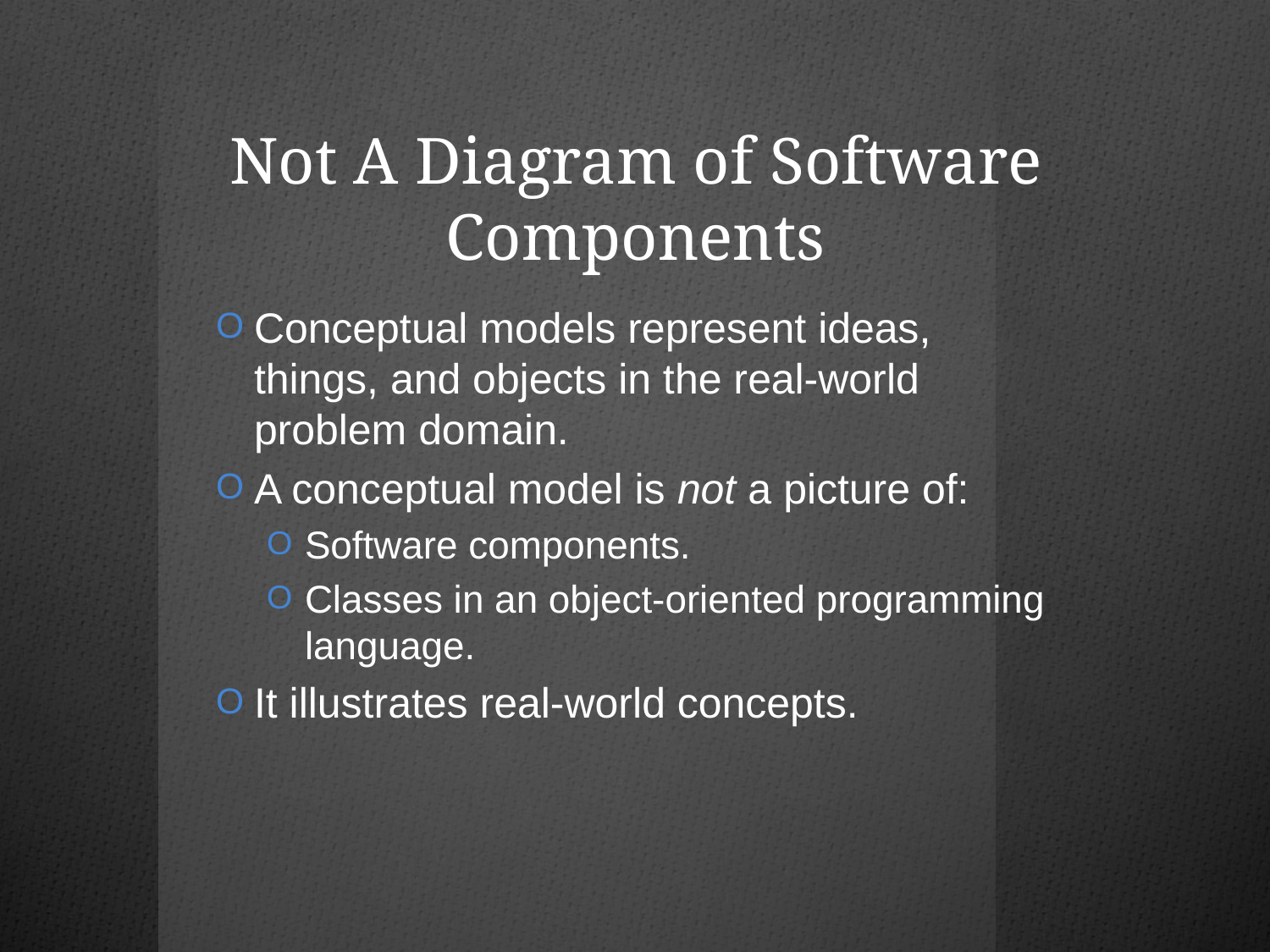

# Not A Diagram of Software Components
Conceptual models represent ideas, things, and objects in the real-world problem domain.
A conceptual model is not a picture of:
Software components.
Classes in an object-oriented programming language.
It illustrates real-world concepts.